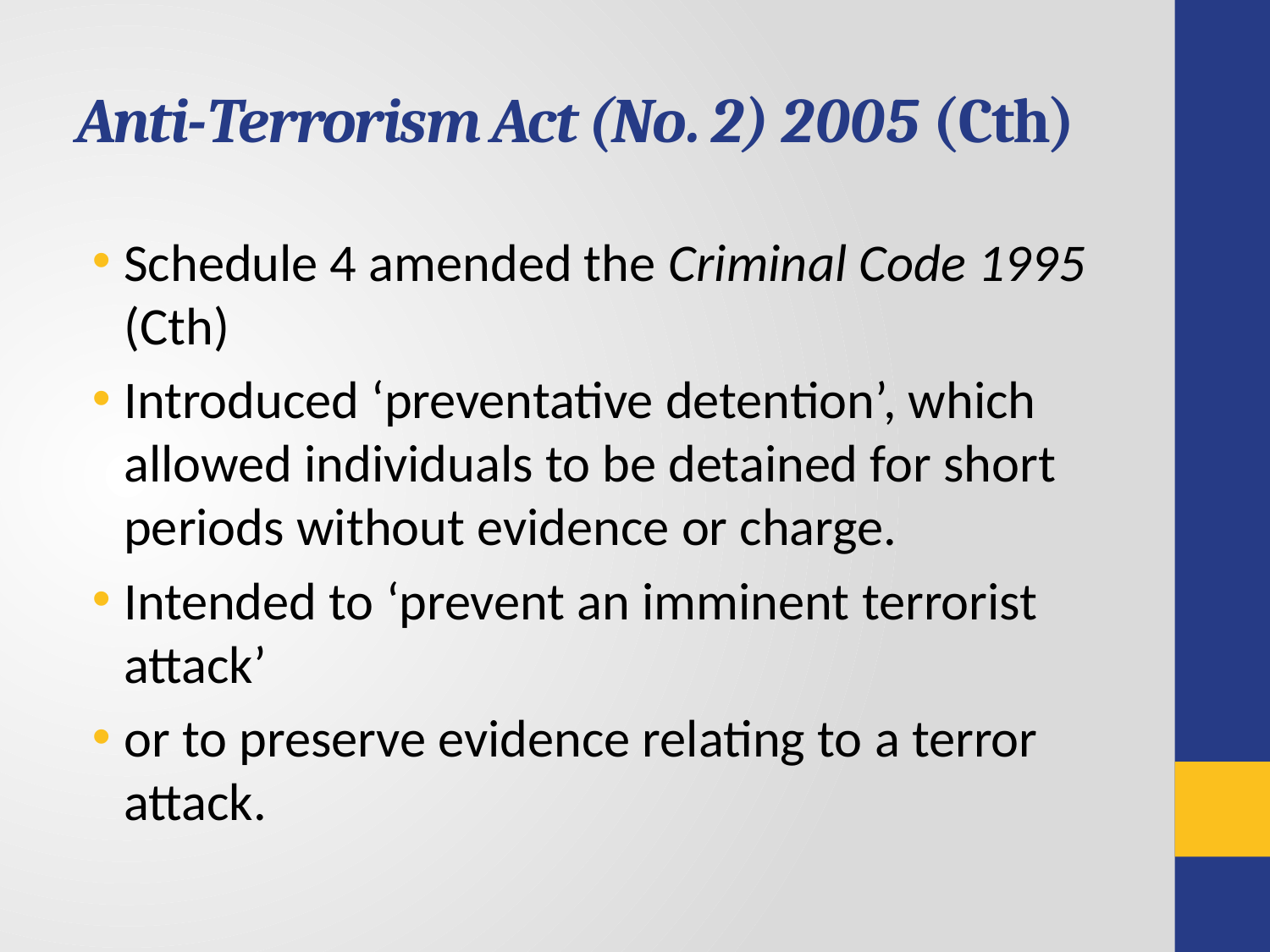

# Anti-Terrorism Act (No. 2) 2005 (Cth)
Schedule 4 amended the Criminal Code 1995 (Cth)
Introduced ‘preventative detention’, which allowed individuals to be detained for short periods without evidence or charge.
Intended to ‘prevent an imminent terrorist attack’
or to preserve evidence relating to a terror attack.